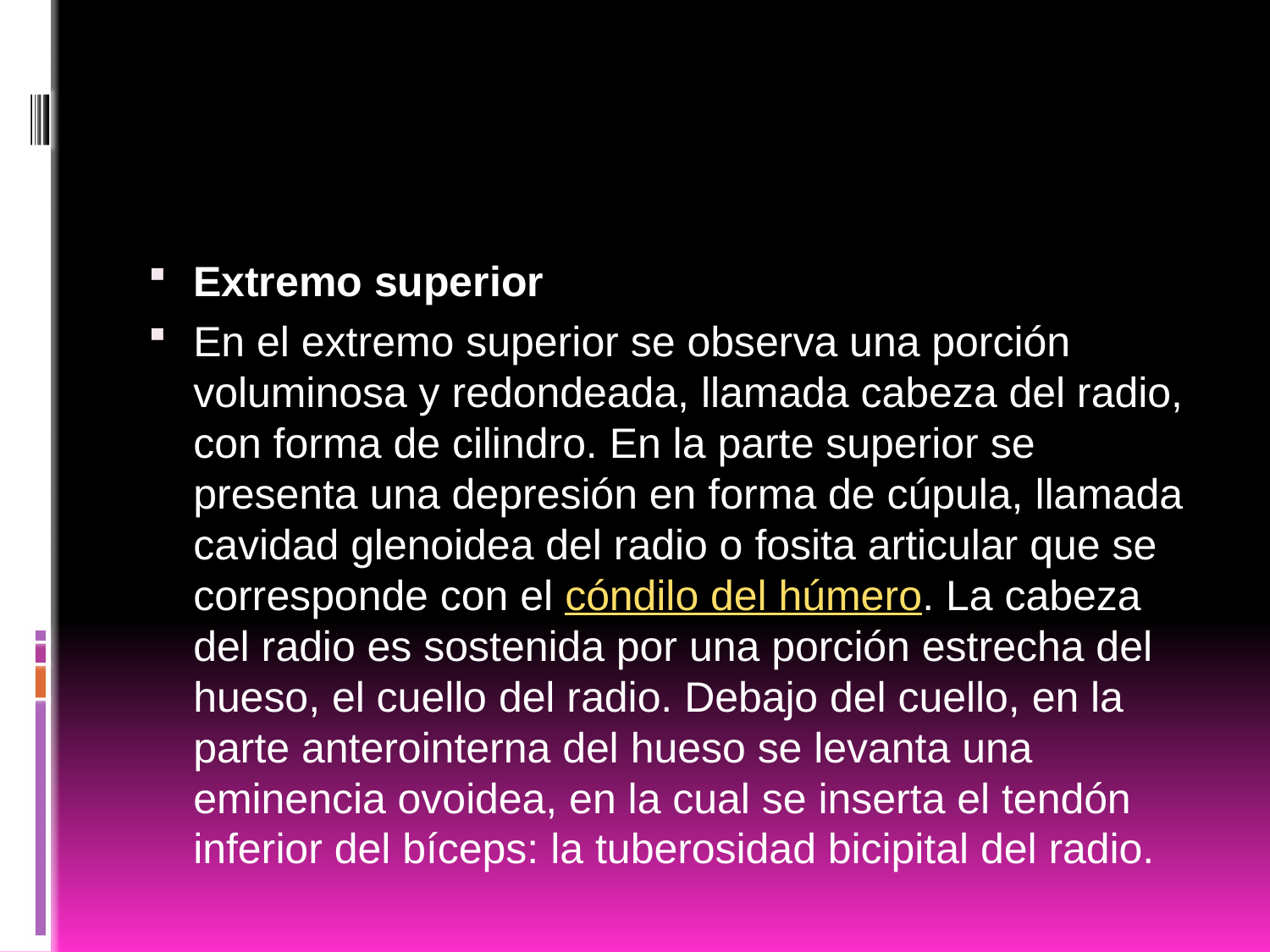

#
Extremo superior
En el extremo superior se observa una porción voluminosa y redondeada, llamada cabeza del radio, con forma de cilindro. En la parte superior se presenta una depresión en forma de cúpula, llamada cavidad glenoidea del radio o fosita articular que se corresponde con el cóndilo del húmero. La cabeza del radio es sostenida por una porción estrecha del hueso, el cuello del radio. Debajo del cuello, en la parte anterointerna del hueso se levanta una eminencia ovoidea, en la cual se inserta el tendón inferior del bíceps: la tuberosidad bicipital del radio.